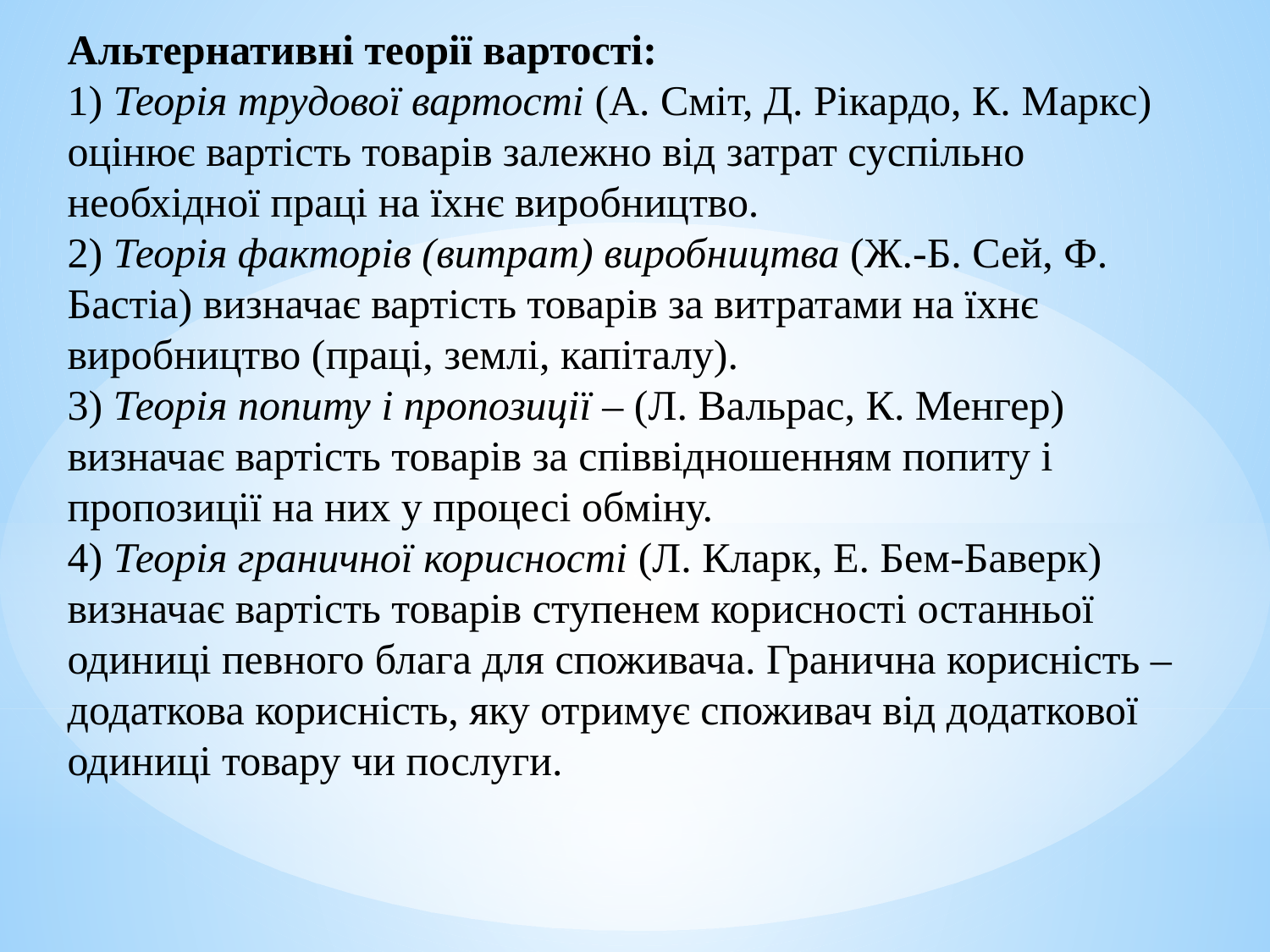

Альтернативні теорії вартості:
1) Теорія трудової вартості (А. Сміт, Д. Рікардо, К. Маркс) оцінює вартість товарів залежно від затрат суспільно необхідної праці на їхнє виробництво.
2) Теорія факторів (витрат) виробництва (Ж.-Б. Сей, Ф. Бастіа) визначає вартість товарів за витратами на їхнє виробництво (праці, землі, капіталу).
3) Теорія попиту і пропозиції – (Л. Вальрас, К. Менгер) визначає вартість товарів за співвідношенням попиту і пропозиції на них у процесі обміну.
4) Теорія граничної корисності (Л. Кларк, Е. Бем-Баверк) визначає вартість товарів ступенем корисності останньої одиниці певного блага для споживача. Гранична корисність – додаткова корисність, яку отримує споживач від додаткової одиниці товару чи послуги.